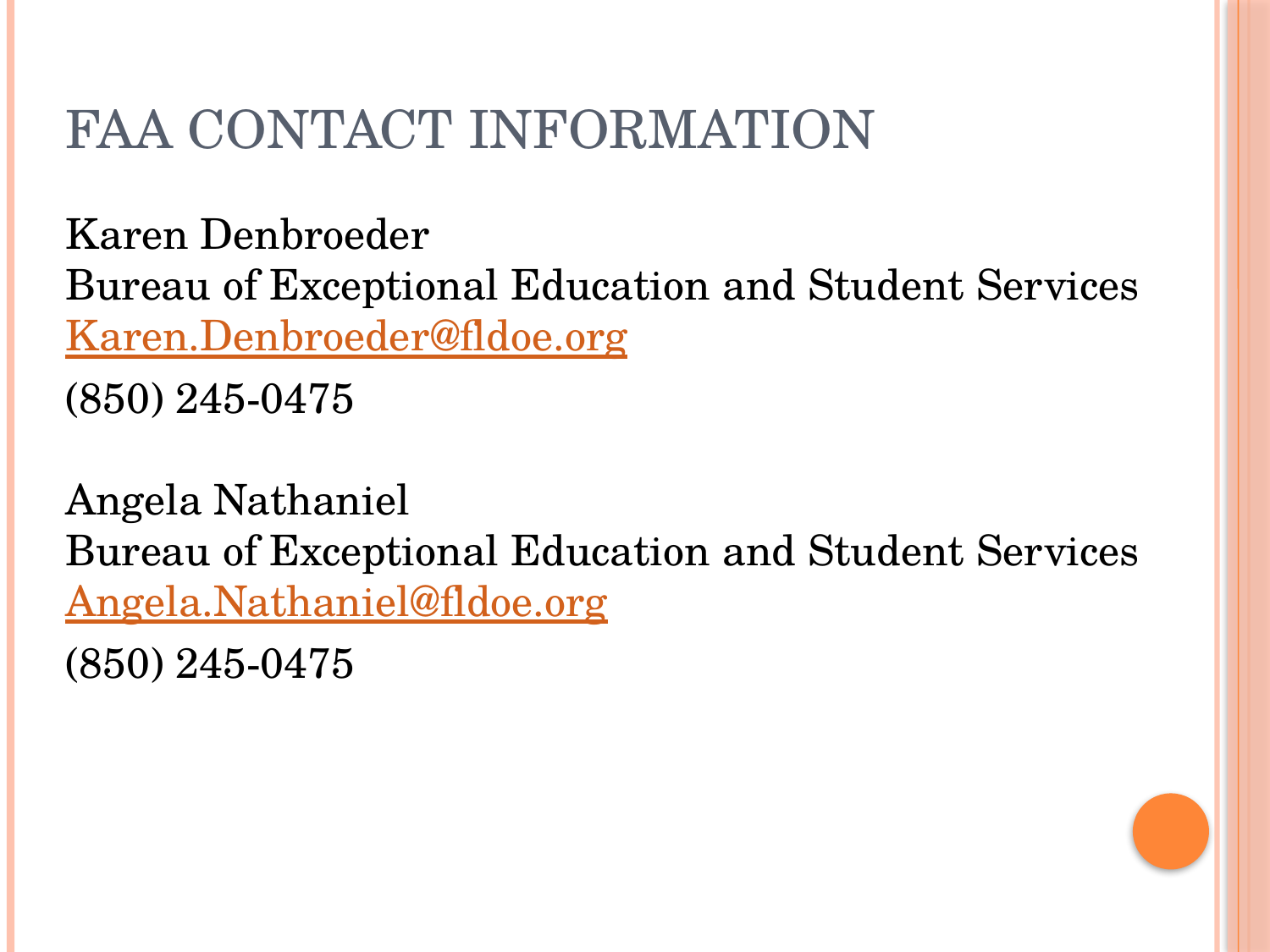

# FAA Contact Information
Karen Denbroeder
Bureau of Exceptional Education and Student Services
Karen.Denbroeder@fldoe.org
(850) 245-0475

Angela Nathaniel
Bureau of Exceptional Education and Student Services
Angela.Nathaniel@fldoe.org
(850) 245-0475